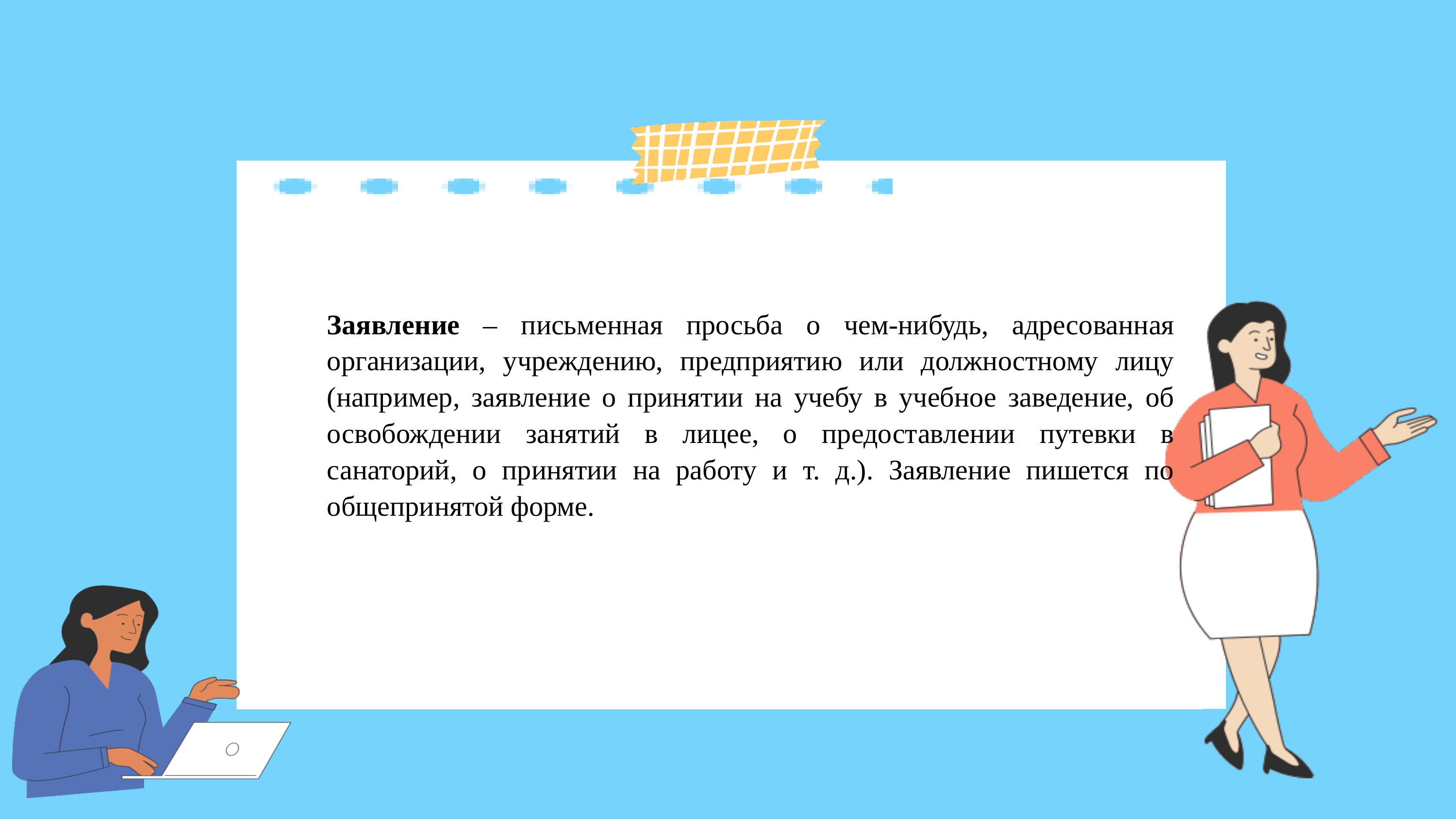

Заявление – письменная просьба о чем-нибудь, адресованная организации, учреждению, предприятию или должностному лицу (например, заявление о принятии на учебу в учебное заведение, об освобождении занятий в лицее, о предоставлении путевки в санаторий, о принятии на работу и т. д.). Заявление пишется по общепринятой форме.